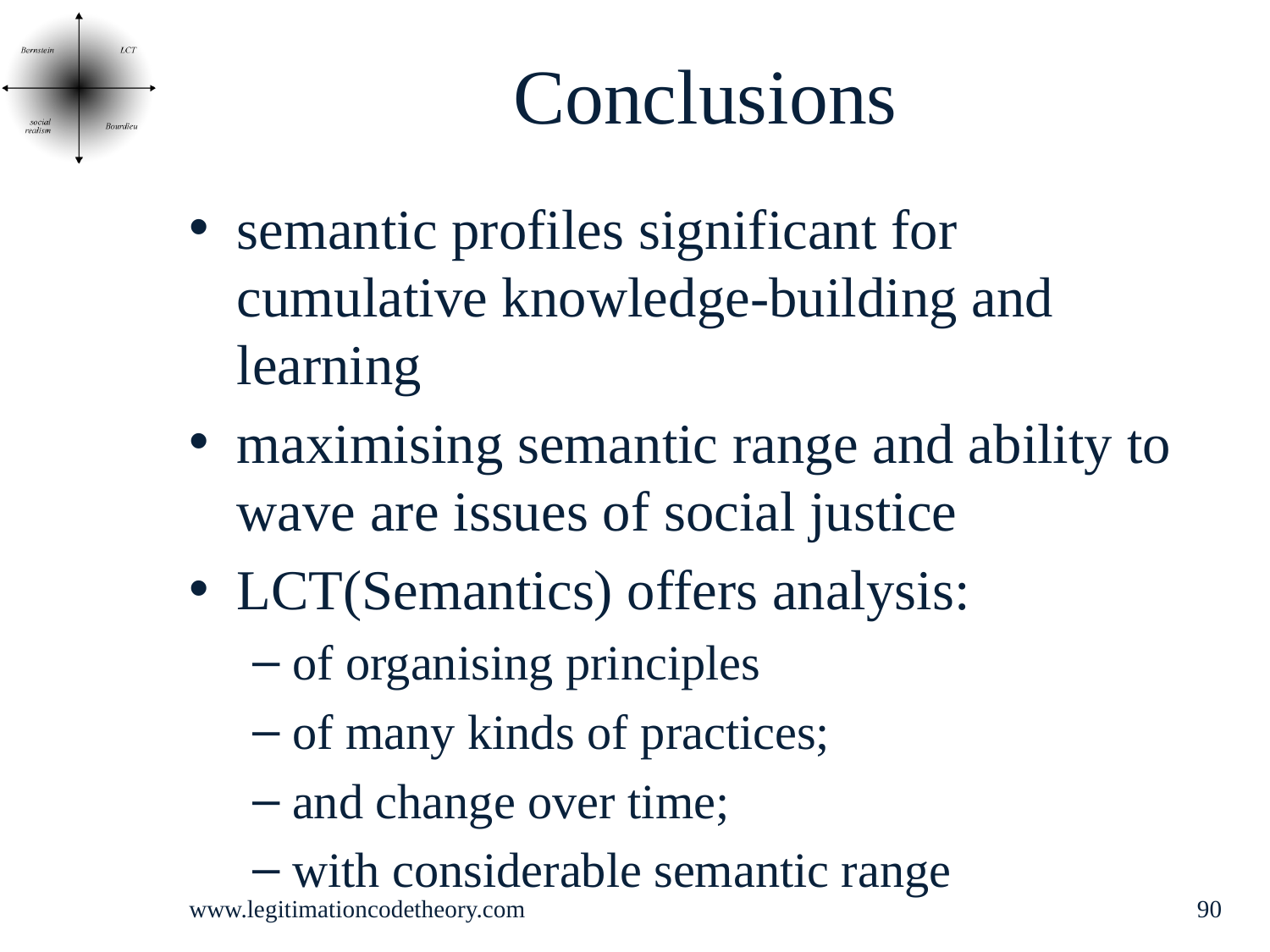

# Conclusions

semantic profiles significant for cumulative knowledge-building and learning
maximising semantic range and ability to wave are issues of social justice
LCT(Semantics) offers analysis:
of organising principles
of many kinds of practices;
and change over time;
with considerable semantic range
www.legitimationcodetheory.com
90